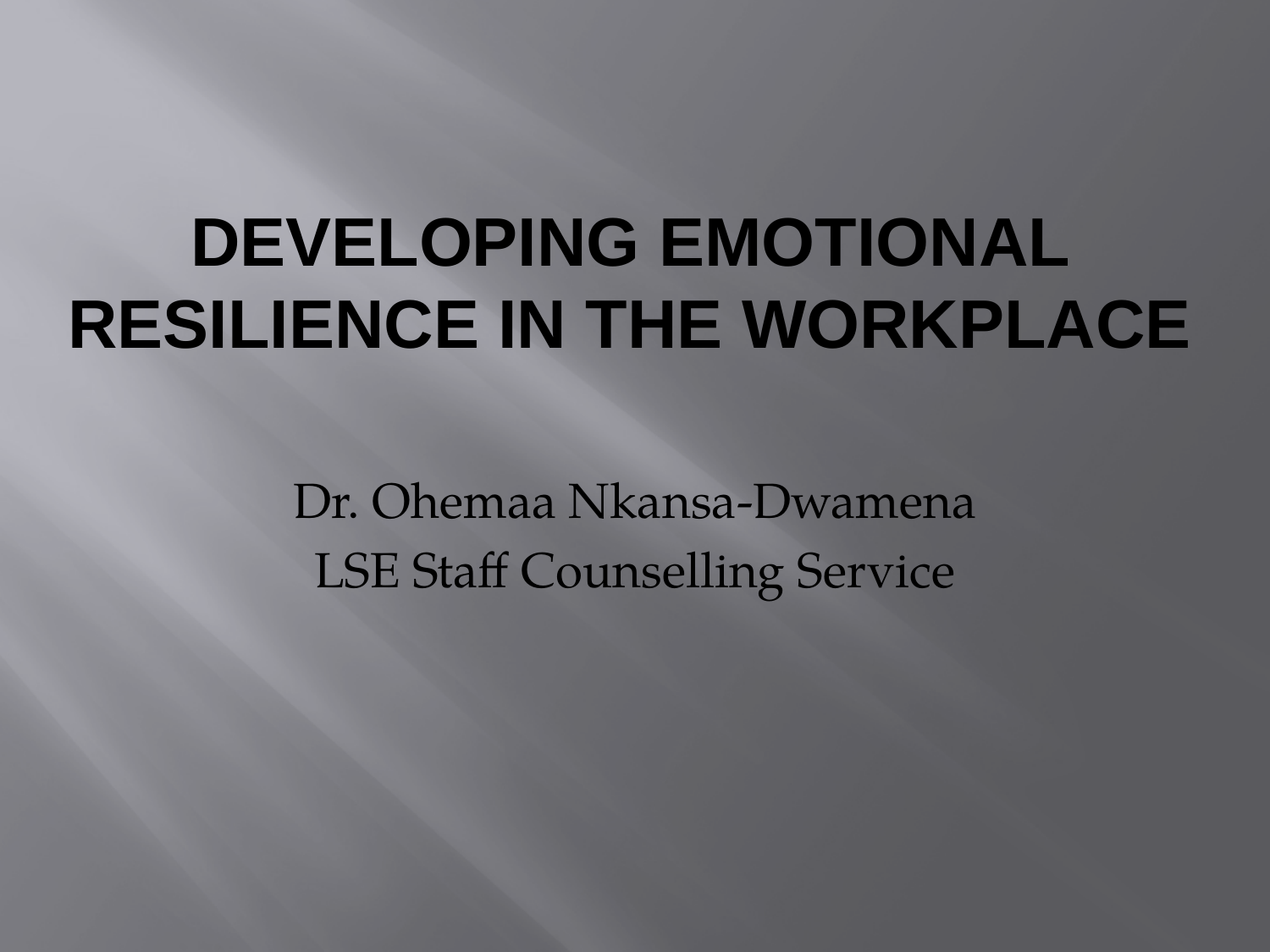

# Developing Emotional Resilience in the workplace
Dr. Ohemaa Nkansa-Dwamena
LSE Staff Counselling Service